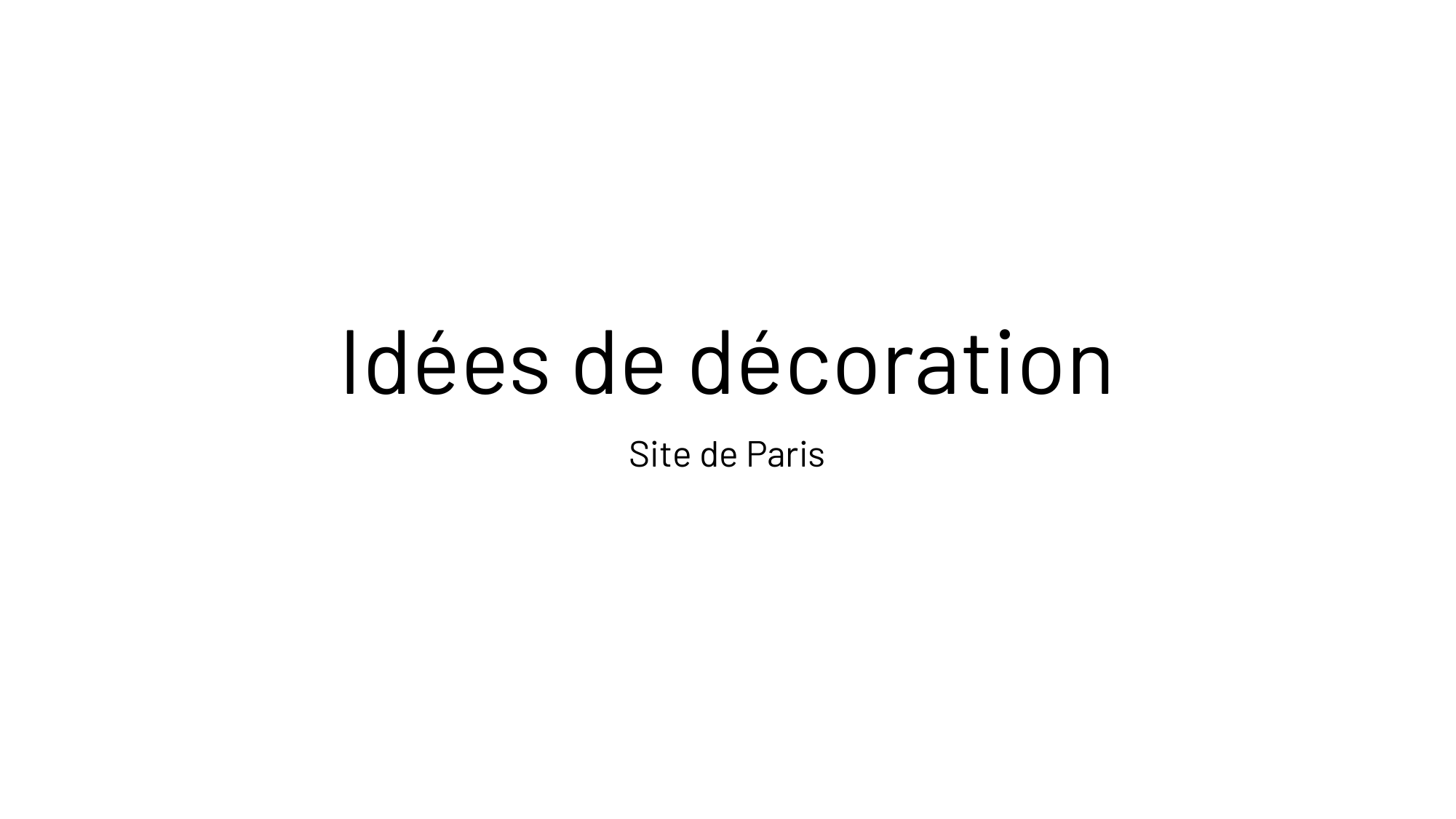

# Idées de décoration
Site de Paris